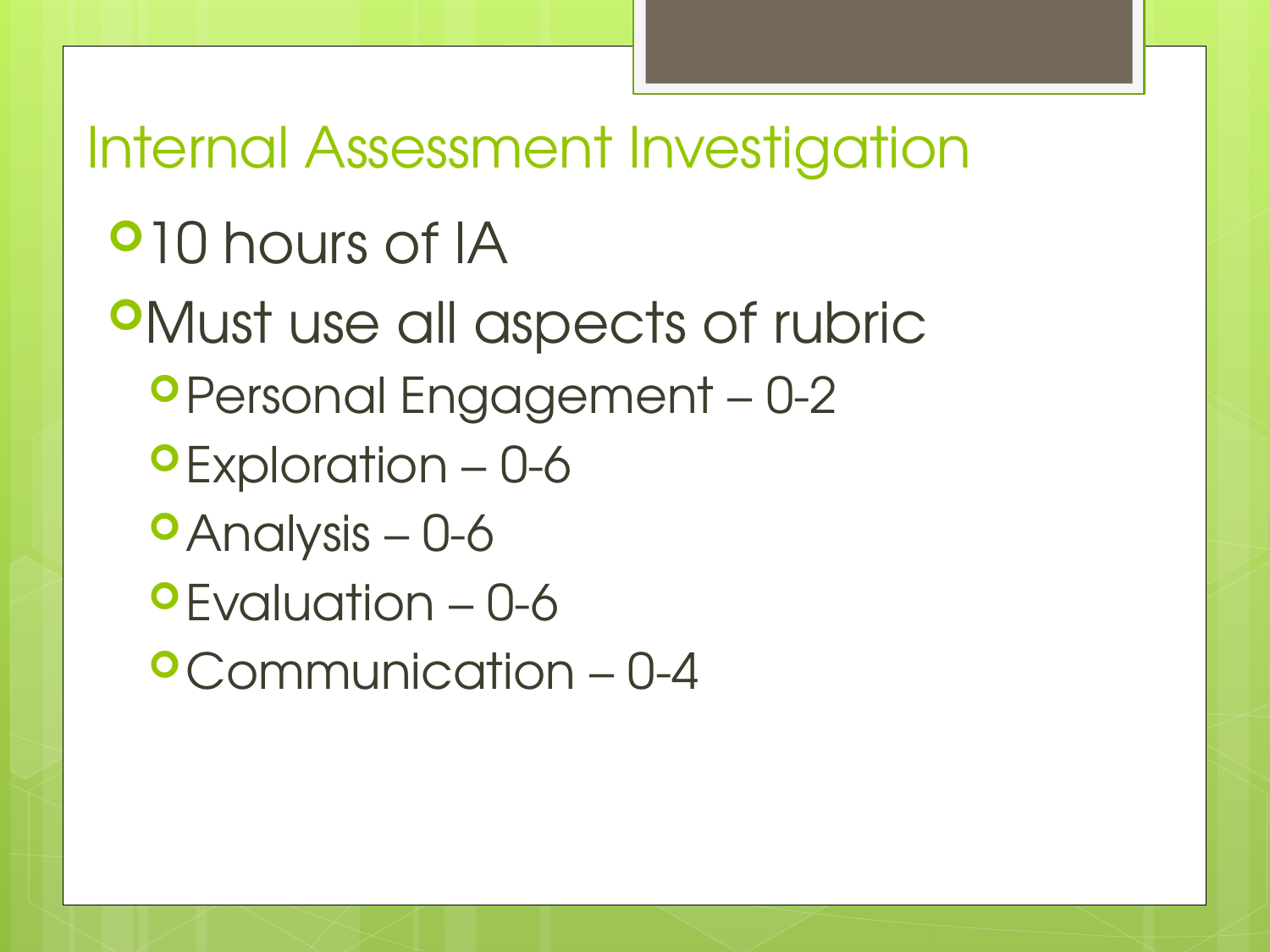

# Internal Assessment Investigation
10 hours of IA
Must use all aspects of rubric
Personal Engagement – 0-2
Exploration – 0-6
Analysis – 0-6
Evaluation – 0-6
Communication – 0-4